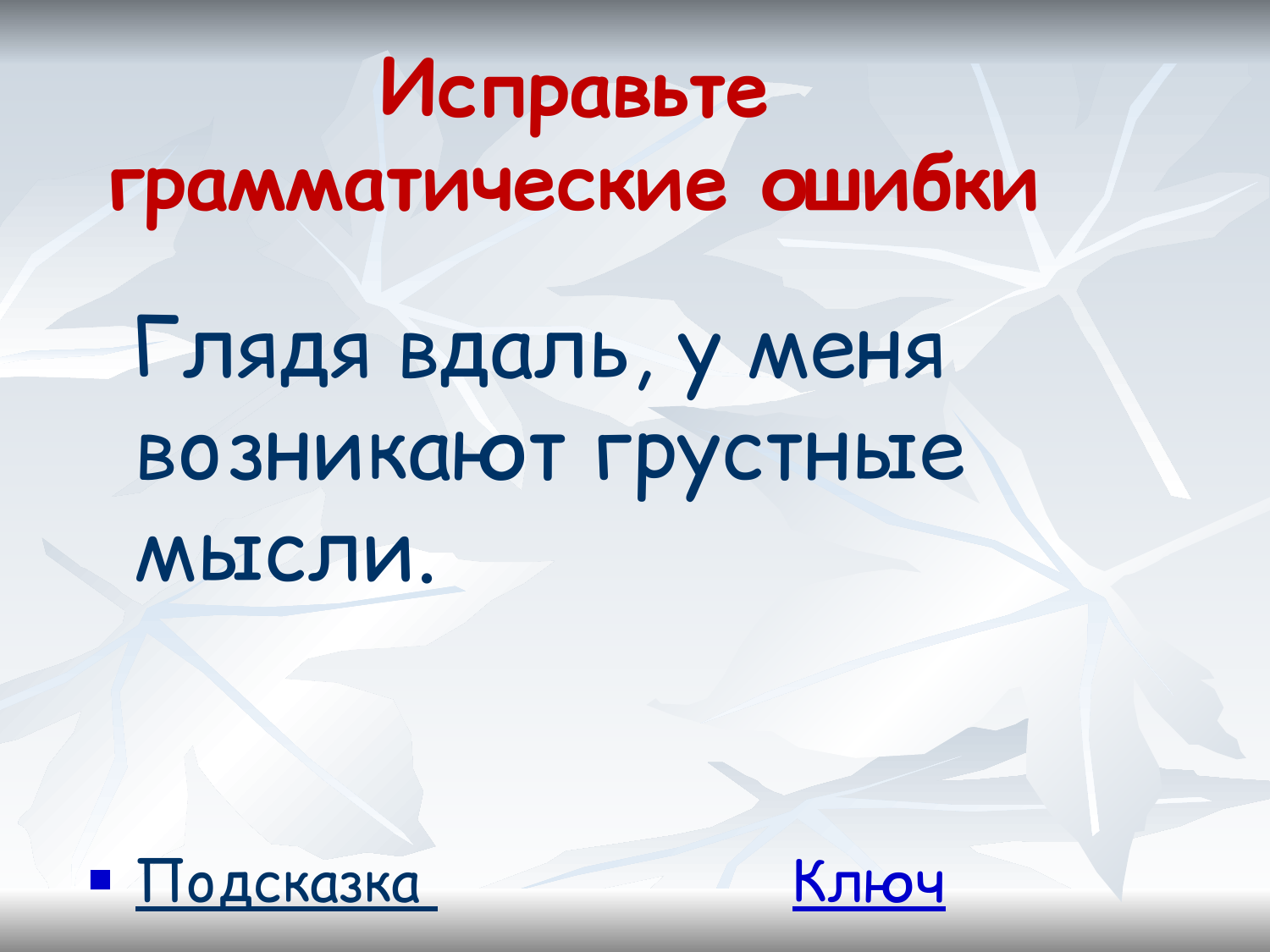

# Исправьте грамматические ошибки
  Глядя вдаль, у меня возникают грустные мысли.

Подсказка                          Ключ